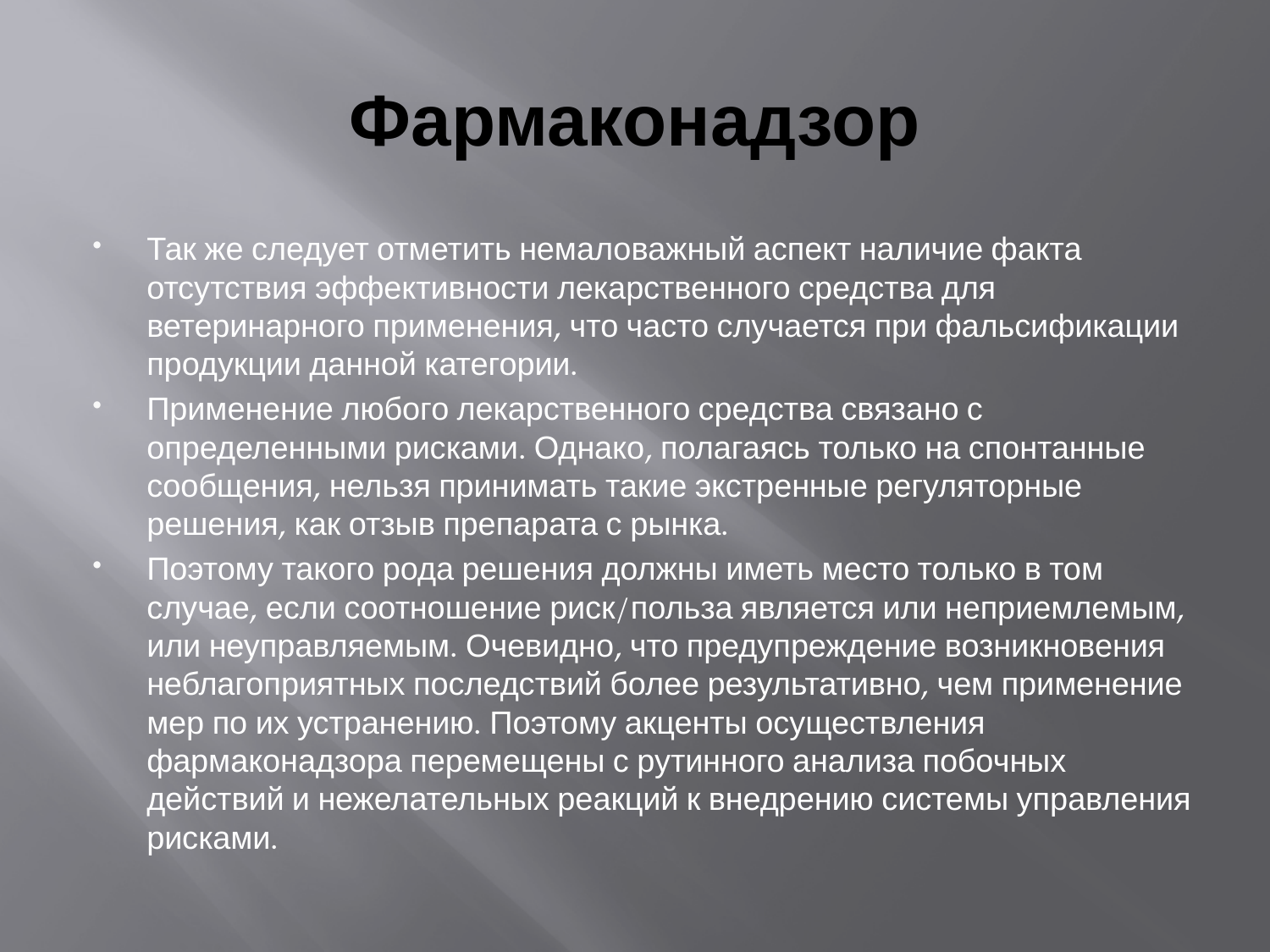

# Фармаконадзор
Так же следует отметить немаловажный аспект наличие факта отсутствия эффективности лекарственного средства для ветеринарного применения, что часто случается при фальсификации продукции данной категории.
Применение любого лекарственного средства связано с определенными рисками. Однако, полагаясь только на спонтанные сообщения, нельзя принимать такие экстренные регуляторные решения, как отзыв препарата с рынка.
Поэтому такого рода решения должны иметь место только в том случае, если соотношение риск/польза является или неприемлемым, или неуправляемым. Очевидно, что предупреждение возникновения неблагоприятных последствий более результативно, чем применение мер по их устранению. Поэтому акценты осуществления фармаконадзора перемещены с рутинного анализа побочных действий и нежелательных реакций к внедрению системы управления рисками.